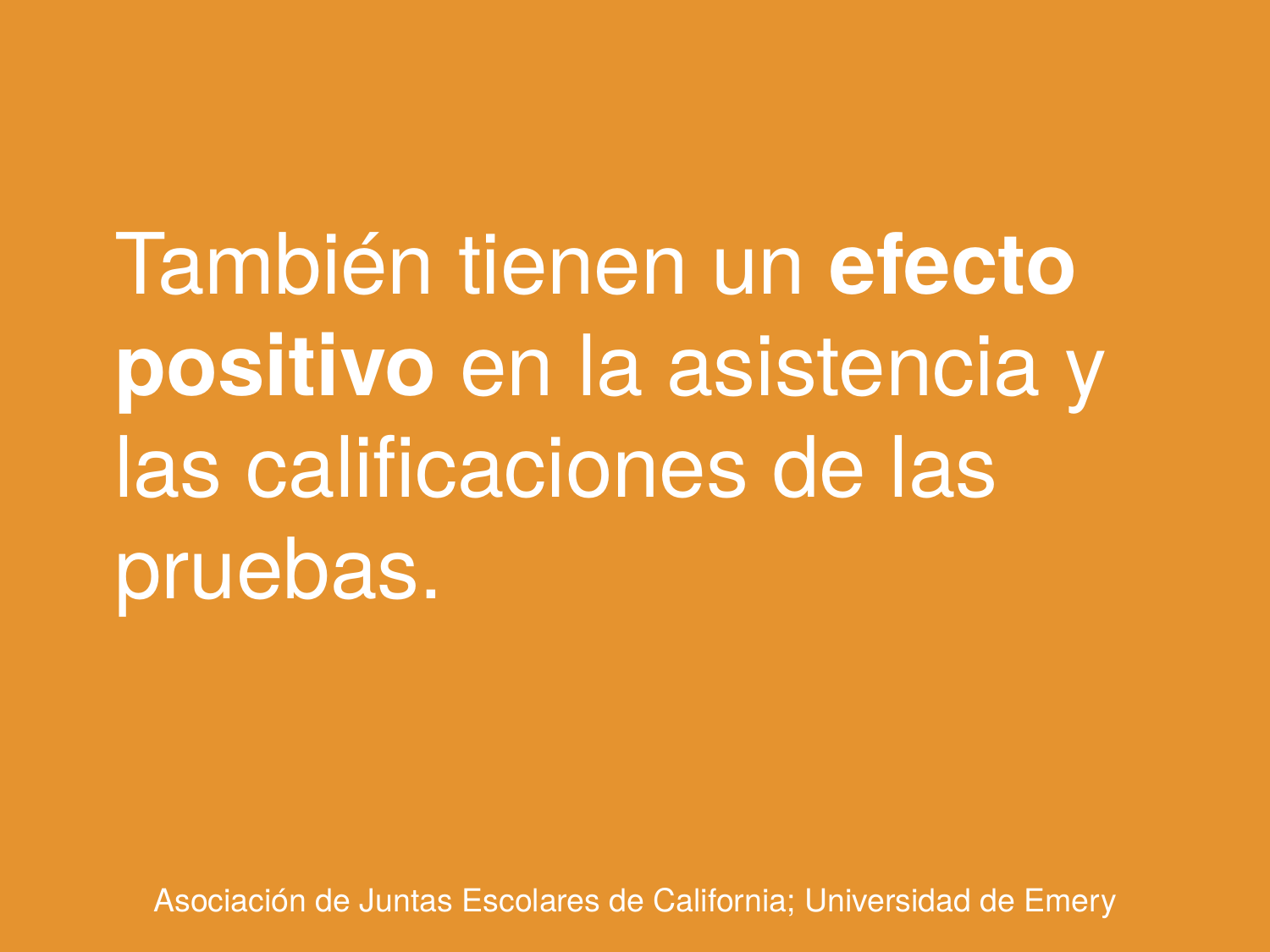

También tienen un efecto positivo en la asistencia y las calificaciones de las pruebas.
Asociación de Juntas Escolares de California; Universidad de Emery